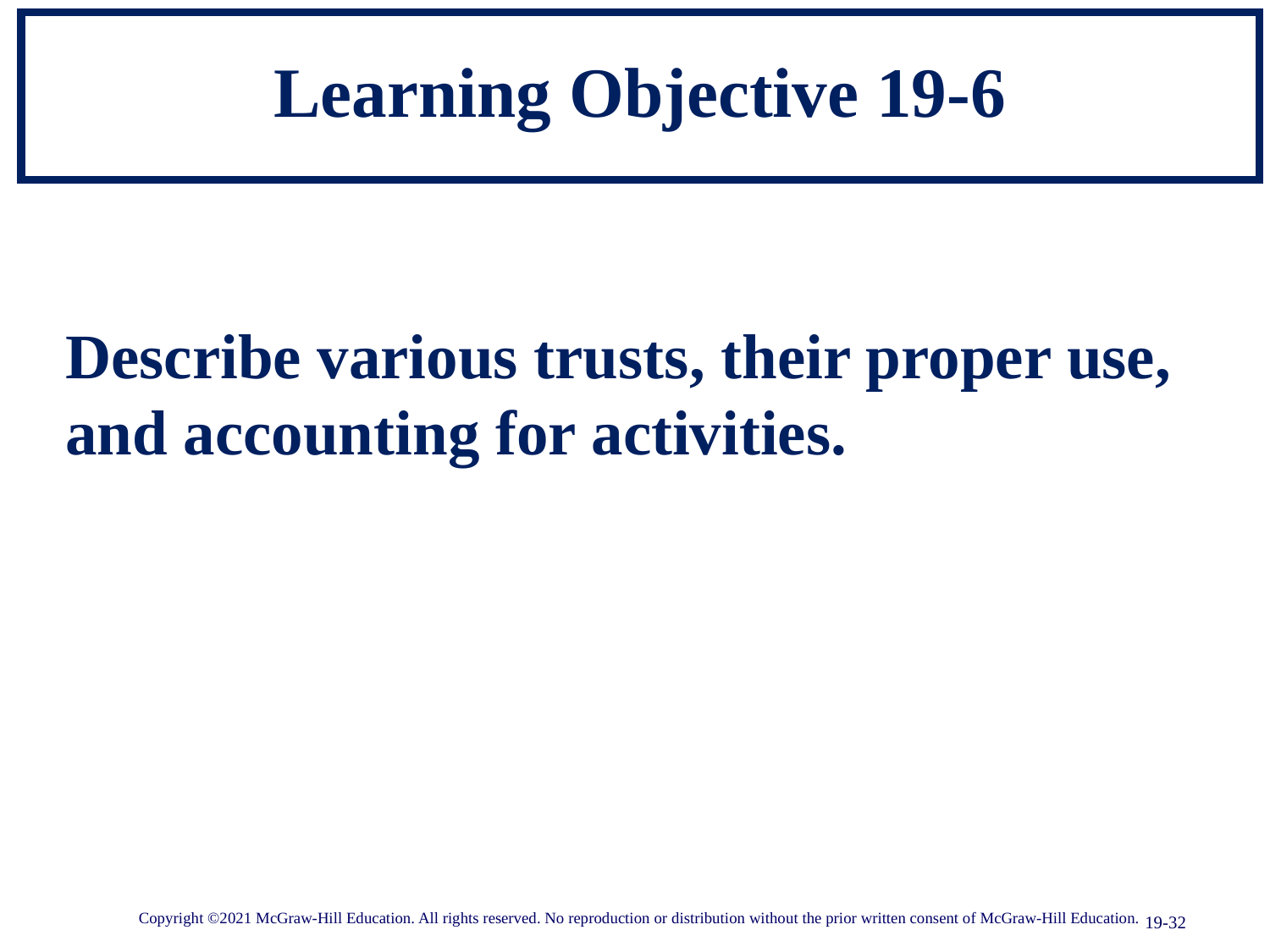

# Learning Objective 19-6

Describe various trusts, their proper use, and accounting for activities.

Copyright ©2021 McGraw-Hill Education. All rights reserved. No reproduction or distribution without the prior written consent of McGraw-Hill Education.
19-32